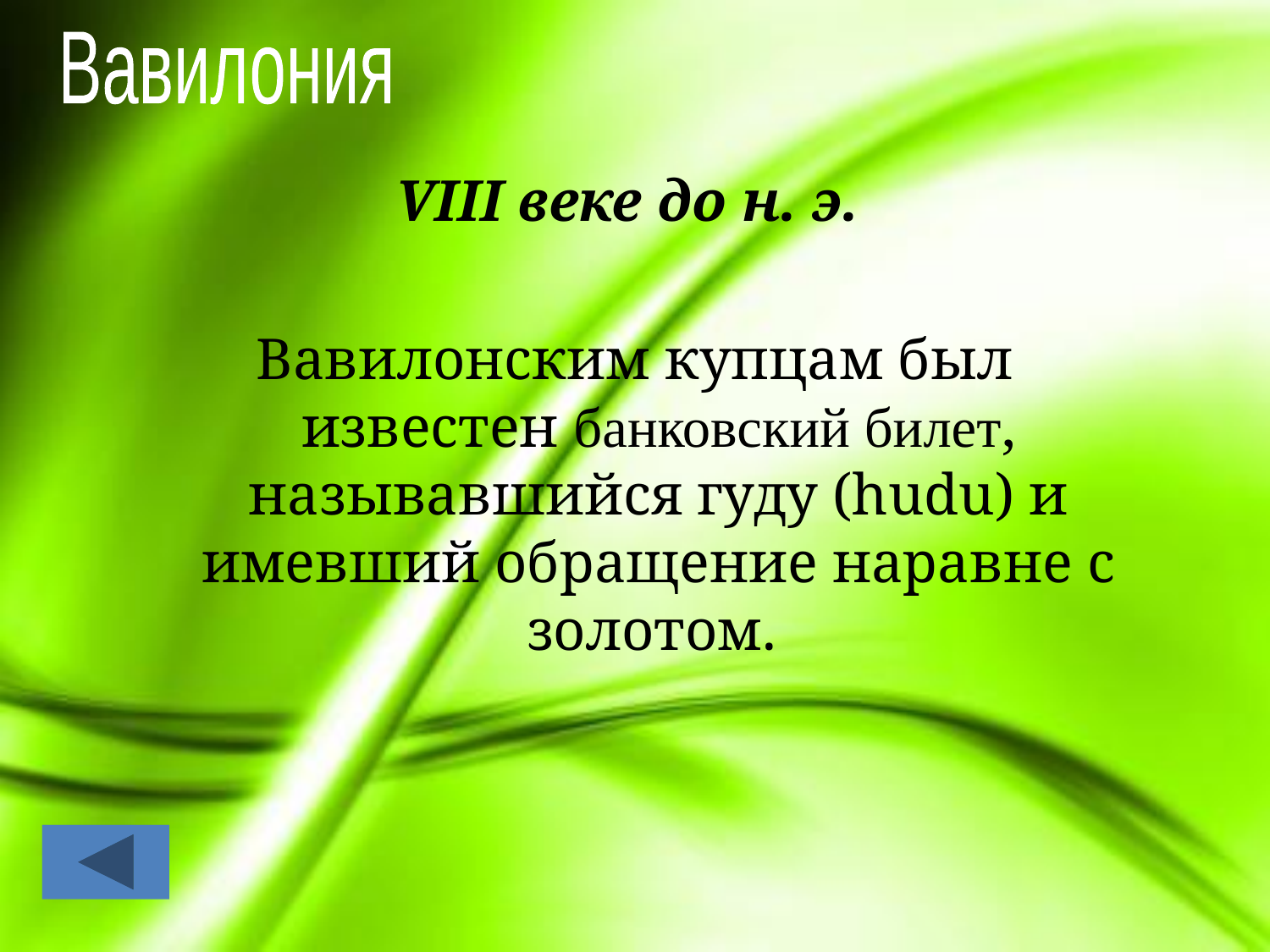

Вавилония
VIII веке до н. э.

Вавилонским купцам был известен банковский билет, называвшийся гуду (hudu) и имевший обращение наравне с золотом.